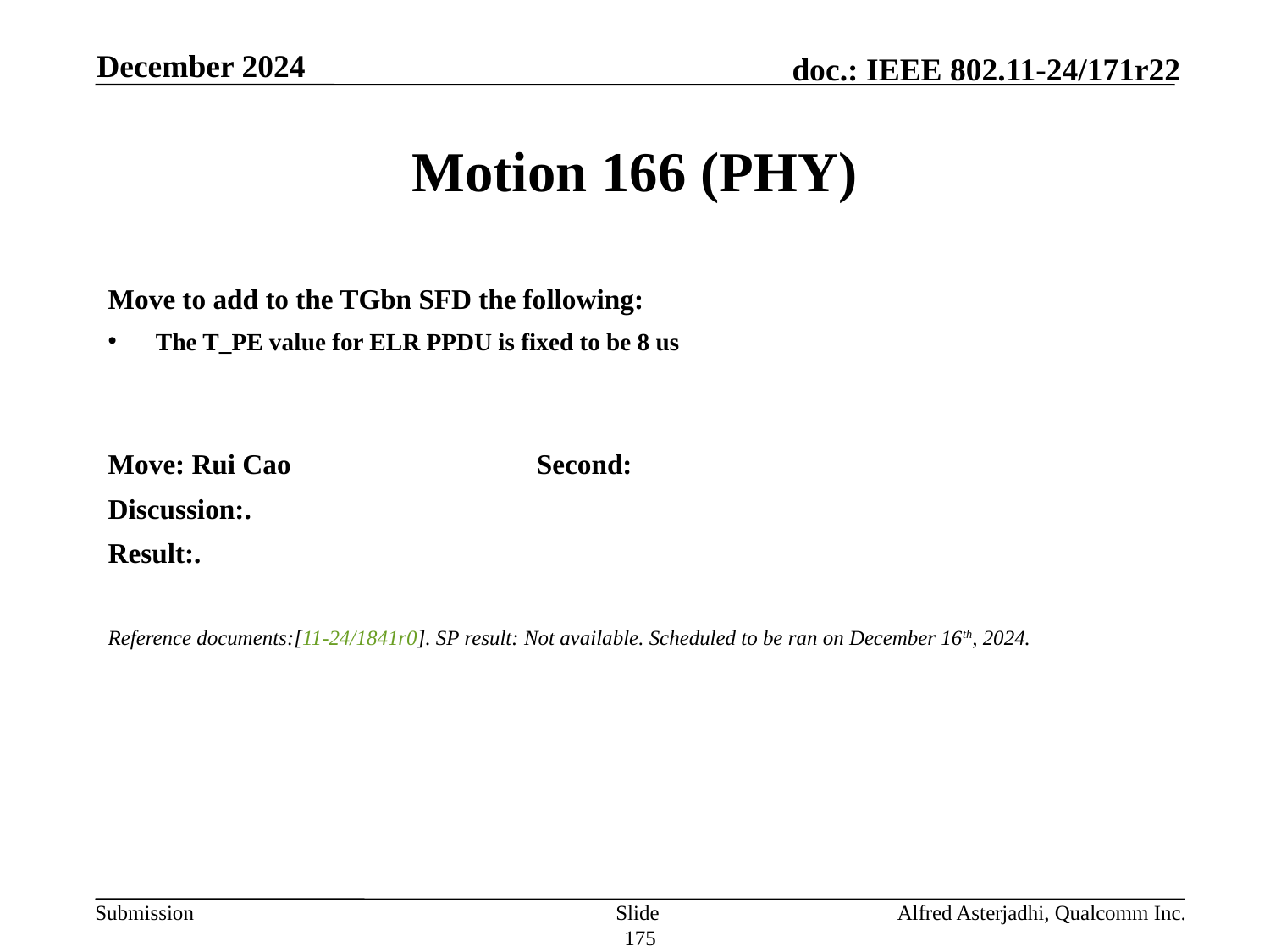

December 2024
# Motion 166 (PHY)
Move to add to the TGbn SFD the following:
The T_PE value for ELR PPDU is fixed to be 8 us

Move: Rui Cao 		Second:
Discussion:.
Result:.

Reference documents:[11-24/1841r0]. SP result: Not available. Scheduled to be ran on December 16th, 2024.

Slide 175
Alfred Asterjadhi, Qualcomm Inc.